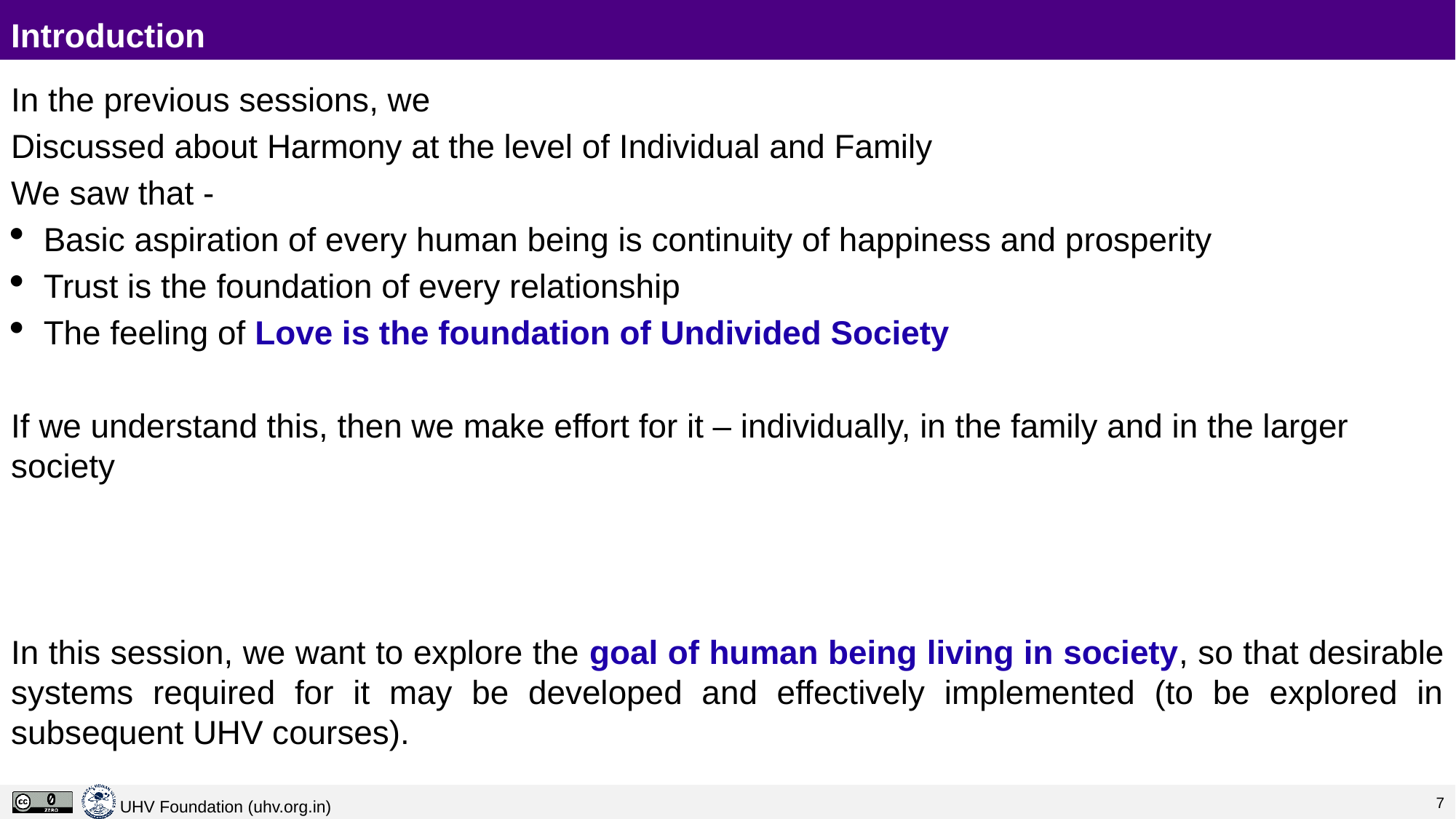

# Introduction
In the previous sessions, we
Discussed about Harmony at the level of Individual and Family
We saw that -
Basic aspiration of every human being is continuity of happiness and prosperity
Trust is the foundation of every relationship
The feeling of Love is the foundation of Undivided Society

If we understand this, then we make effort for it – individually, in the family and in the larger society

In this session, we want to explore the goal of human being living in society, so that desirable systems required for it may be developed and effectively implemented (to be explored in subsequent UHV courses).